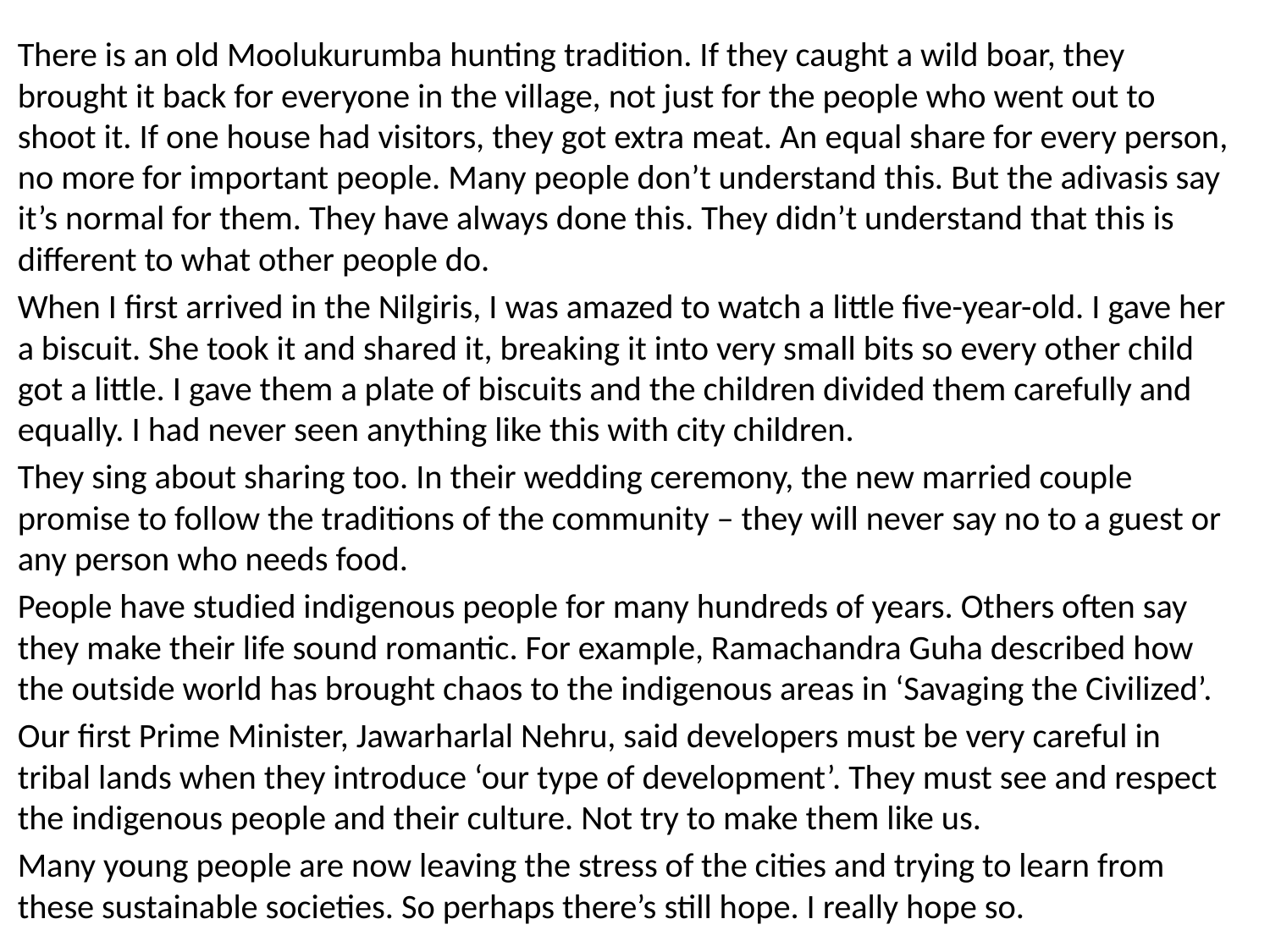

There is an old Moolukurumba hunting tradition. If they caught a wild boar, they brought it back for everyone in the village, not just for the people who went out to shoot it. If one house had visitors, they got extra meat. An equal share for every person, no more for important people. Many people don’t understand this. But the adivasis say it’s normal for them. They have always done this. They didn’t understand that this is different to what other people do.
When I first arrived in the Nilgiris, I was amazed to watch a little five-year-old. I gave her a biscuit. She took it and shared it, breaking it into very small bits so every other child got a little. I gave them a plate of biscuits and the children divided them carefully and equally. I had never seen anything like this with city children.
They sing about sharing too. In their wedding ceremony, the new married couple promise to follow the traditions of the community – they will never say no to a guest or any person who needs food.
People have studied indigenous people for many hundreds of years. Others often say they make their life sound romantic. For example, Ramachandra Guha described how the outside world has brought chaos to the indigenous areas in ‘Savaging the Civilized’.
Our first Prime Minister, Jawarharlal Nehru, said developers must be very careful in tribal lands when they introduce ‘our type of development’. They must see and respect the indigenous people and their culture. Not try to make them like us.
Many young people are now leaving the stress of the cities and trying to learn from these sustainable societies. So perhaps there’s still hope. I really hope so.